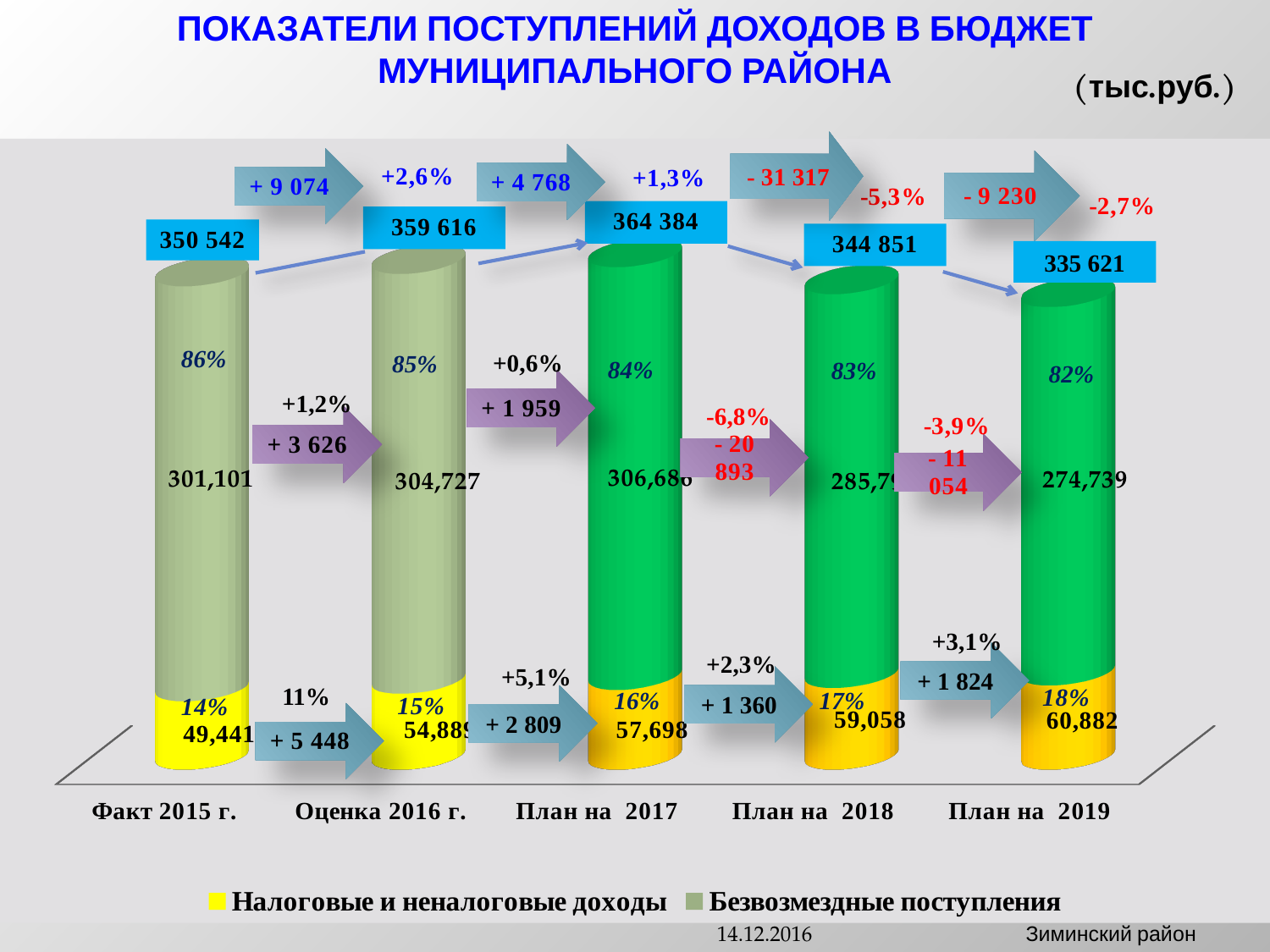

ПОКАЗАТЕЛИ ПОСТУПЛЕНИЙ ДОХОДОВ В БЮДЖЕТ МУНИЦИПАЛЬНОГО РАЙОНА
(тыс.руб.)
- 31 317

[unsupported chart]

335 621
86%
+0,6%
85%
84%
83%
82%
+1,2%
-6,8%
+3,1%
+2,3%
+ 1 824
+5,1%
+ 1 360
11%
17%
16%
+ 2 809

14.12.2016
Зиминский район